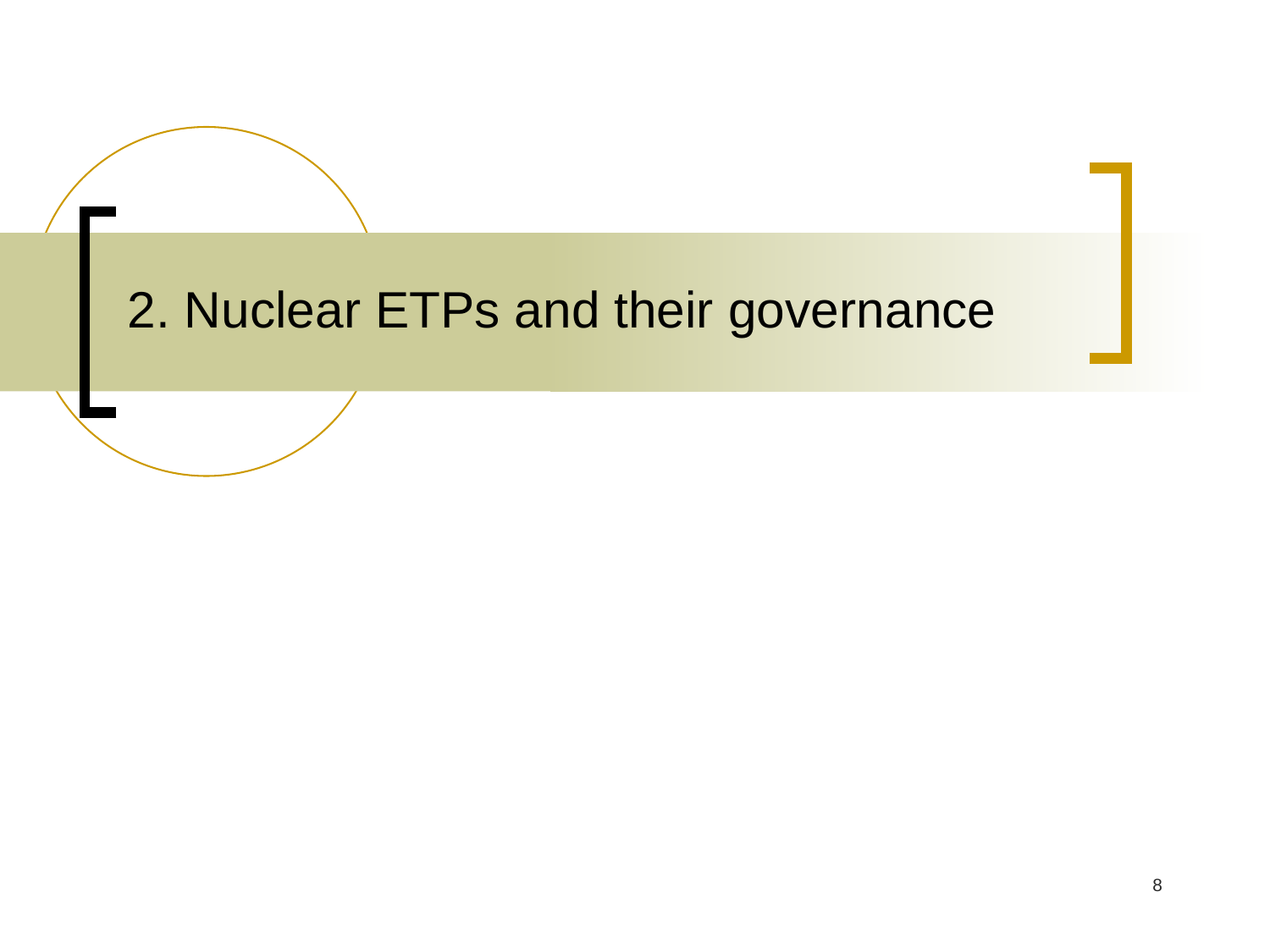

2. Nuclear ETPs and their governance

8